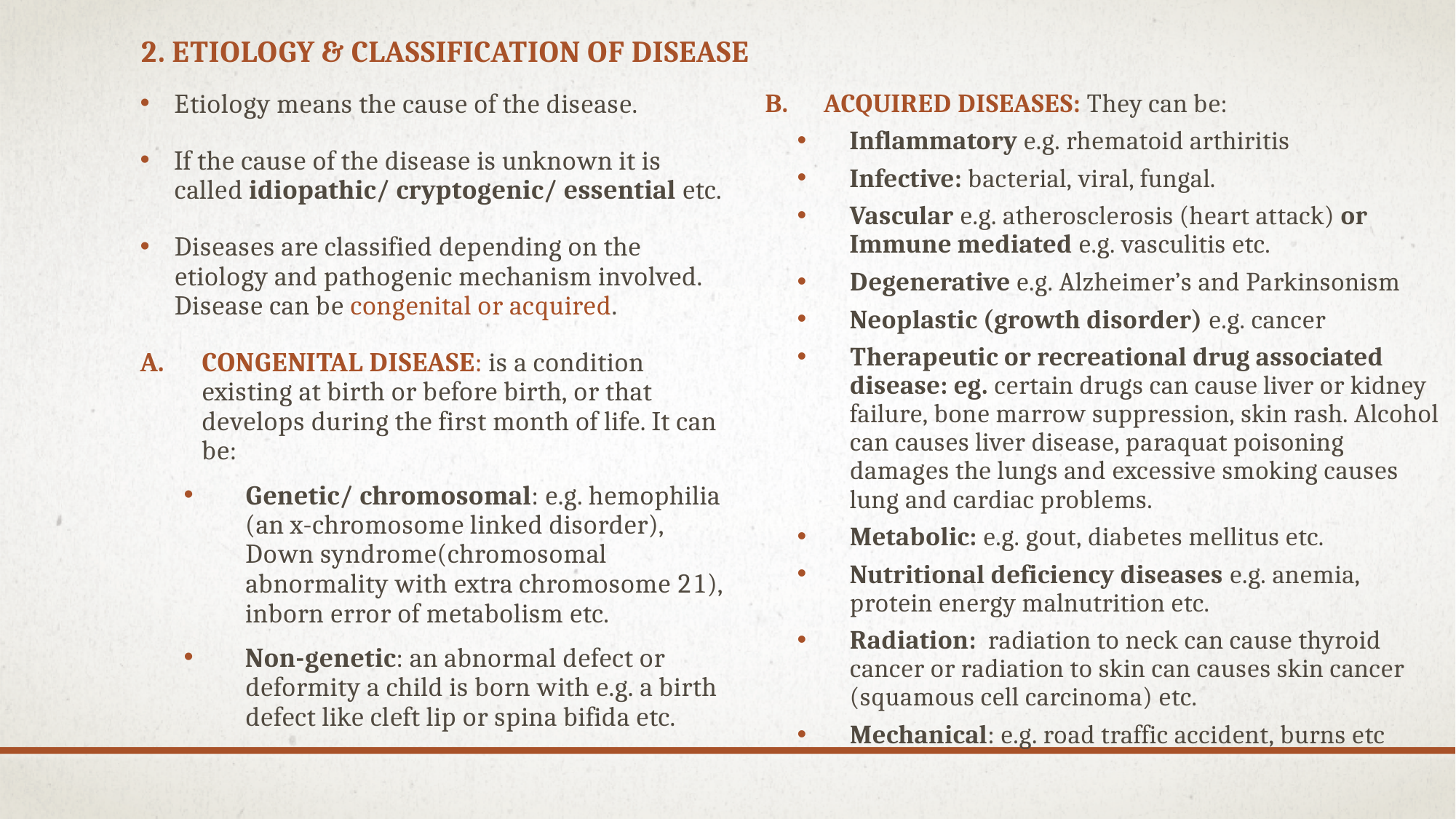

# 2. Etiology & classification of disease
Etiology means the cause of the disease.
If the cause of the disease is unknown it is called idiopathic/ cryptogenic/ essential etc.
Diseases are classified depending on the etiology and pathogenic mechanism involved. Disease can be congenital or acquired.
CONGENITAL DISEASE: is a condition existing at birth or before birth, or that develops during the first month of life. It can be:
Genetic/ chromosomal: e.g. hemophilia (an x-chromosome linked disorder),  Down syndrome(chromosomal abnormality with extra chromosome 21), inborn error of metabolism etc.
Non-genetic: an abnormal defect or deformity a child is born with e.g. a birth defect like cleft lip or spina bifida etc.
ACQUIRED DISEASES: They can be:
Inflammatory e.g. rhematoid arthiritis
Infective: bacterial, viral, fungal.
Vascular e.g. atherosclerosis (heart attack) or Immune mediated e.g. vasculitis etc.
Degenerative e.g. Alzheimer’s and Parkinsonism
Neoplastic (growth disorder) e.g. cancer
Therapeutic or recreational drug associated disease: eg. certain drugs can cause liver or kidney failure, bone marrow suppression, skin rash. Alcohol can causes liver disease, paraquat poisoning damages the lungs and excessive smoking causes lung and cardiac problems.
Metabolic: e.g. gout, diabetes mellitus etc.
Nutritional deficiency diseases e.g. anemia, protein energy malnutrition etc.
Radiation:  radiation to neck can cause thyroid cancer or radiation to skin can causes skin cancer (squamous cell carcinoma) etc.
Mechanical: e.g. road traffic accident, burns etc